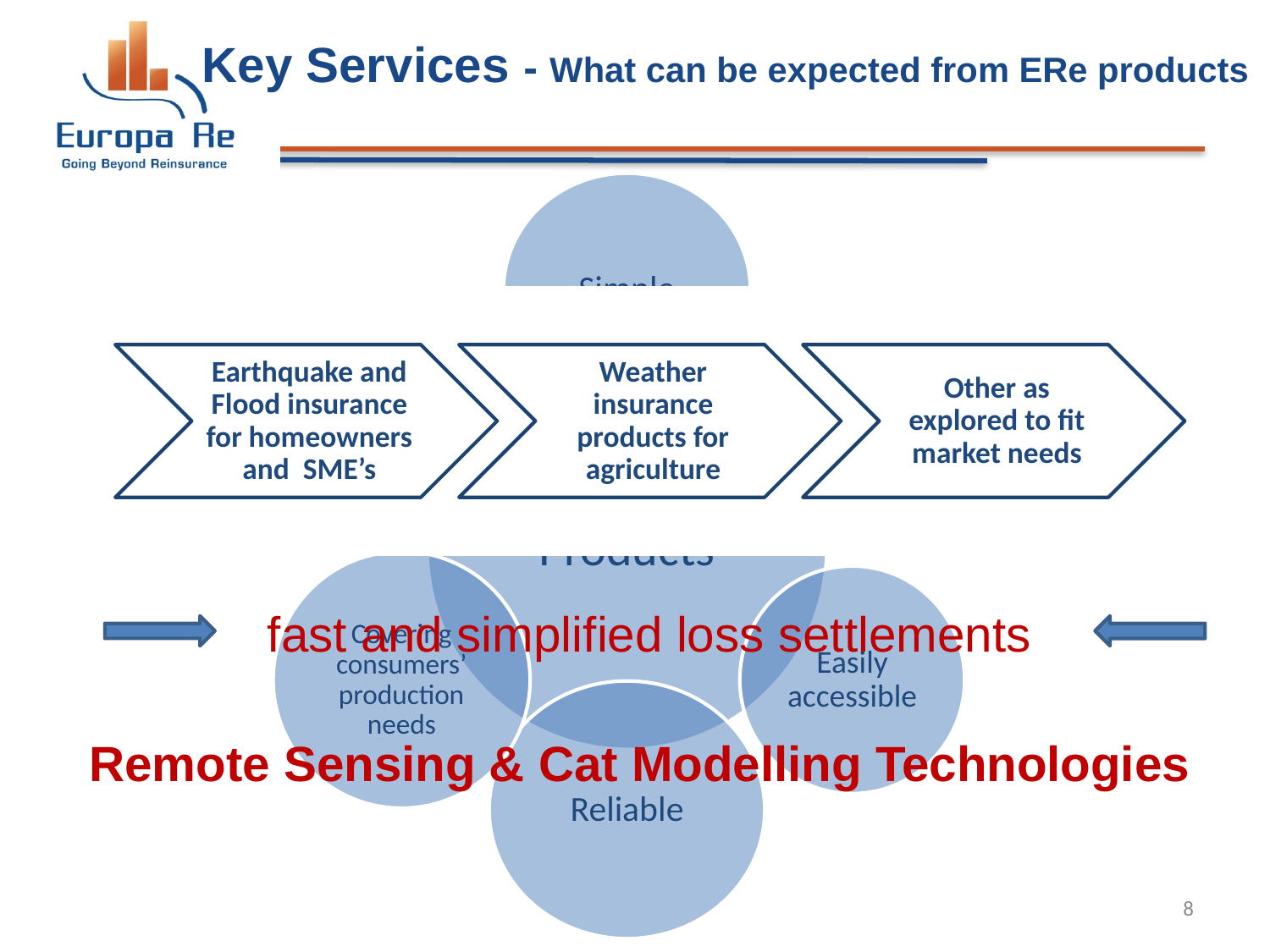

# Key Services - What can be expected from ERe products
Products
Simple
Affordable
Easily accessible
Reliable
Covering consumers’ production needs
Innovative
Earthquake and Flood insurance for homeowners and  SME’s
Weather insurance products for agriculture
Other as explored to fit market needs
fast and simplified loss settlements

Remote Sensing & Cat Modelling Technologies
8